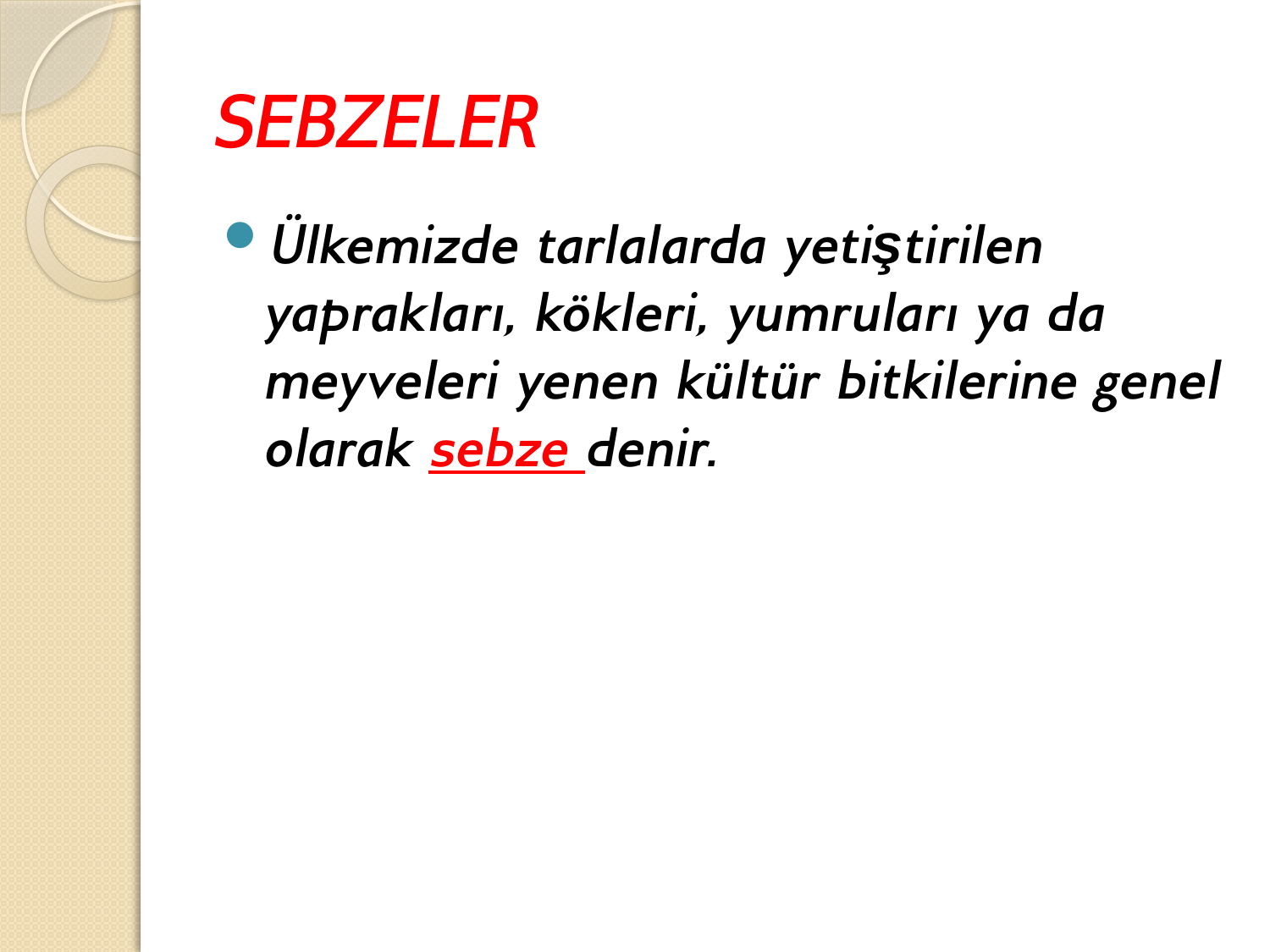

# SEBZELER
Ülkemizde tarlalarda yetiştirilen yaprakları, kökleri, yumruları ya da meyveleri yenen kültür bitkilerine genel olarak sebze denir.